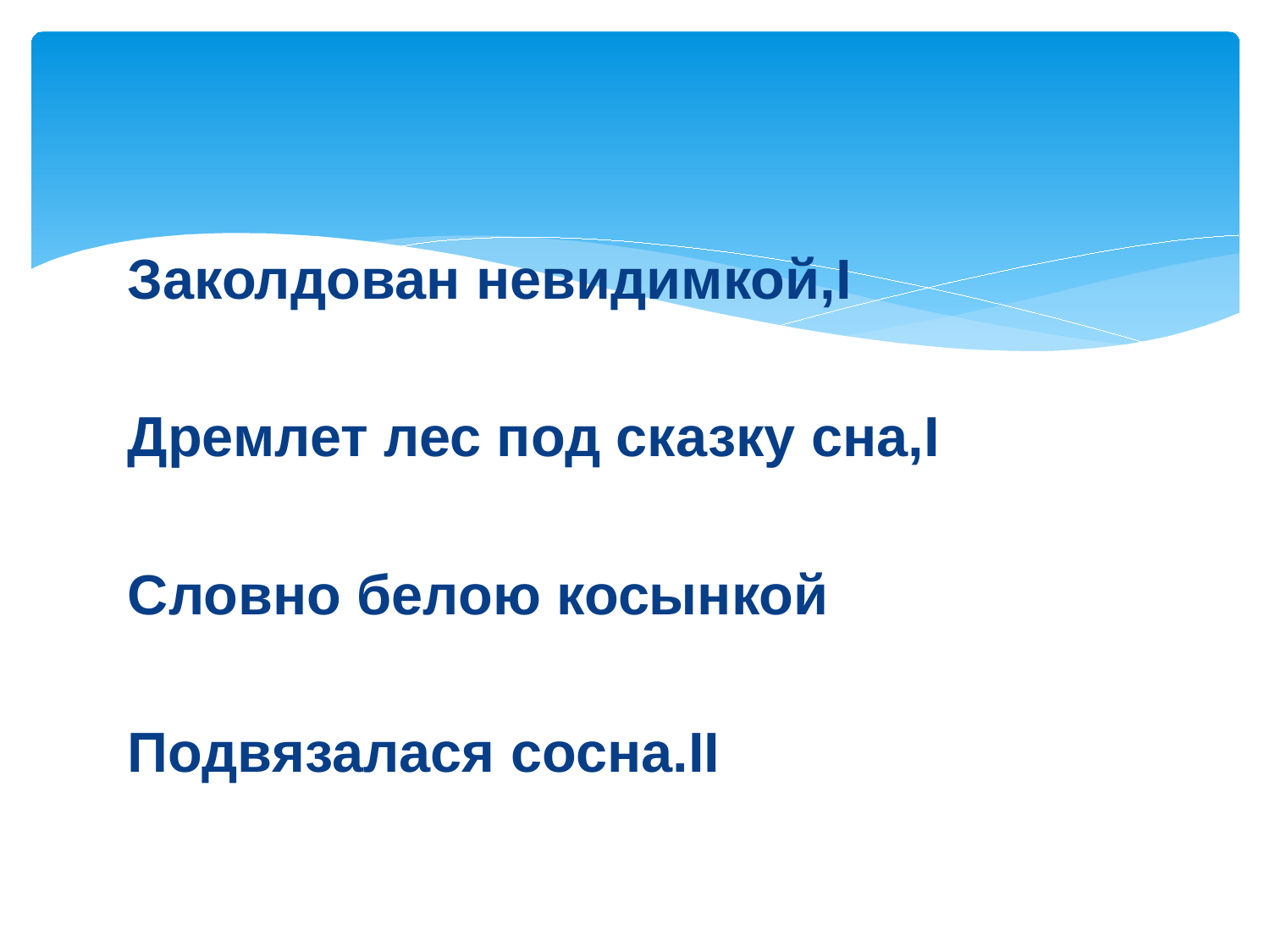

#
Заколдован невидимкой,I

Дремлет лес под сказку сна,I

Словно белою косынкой

Подвязалася сосна.II